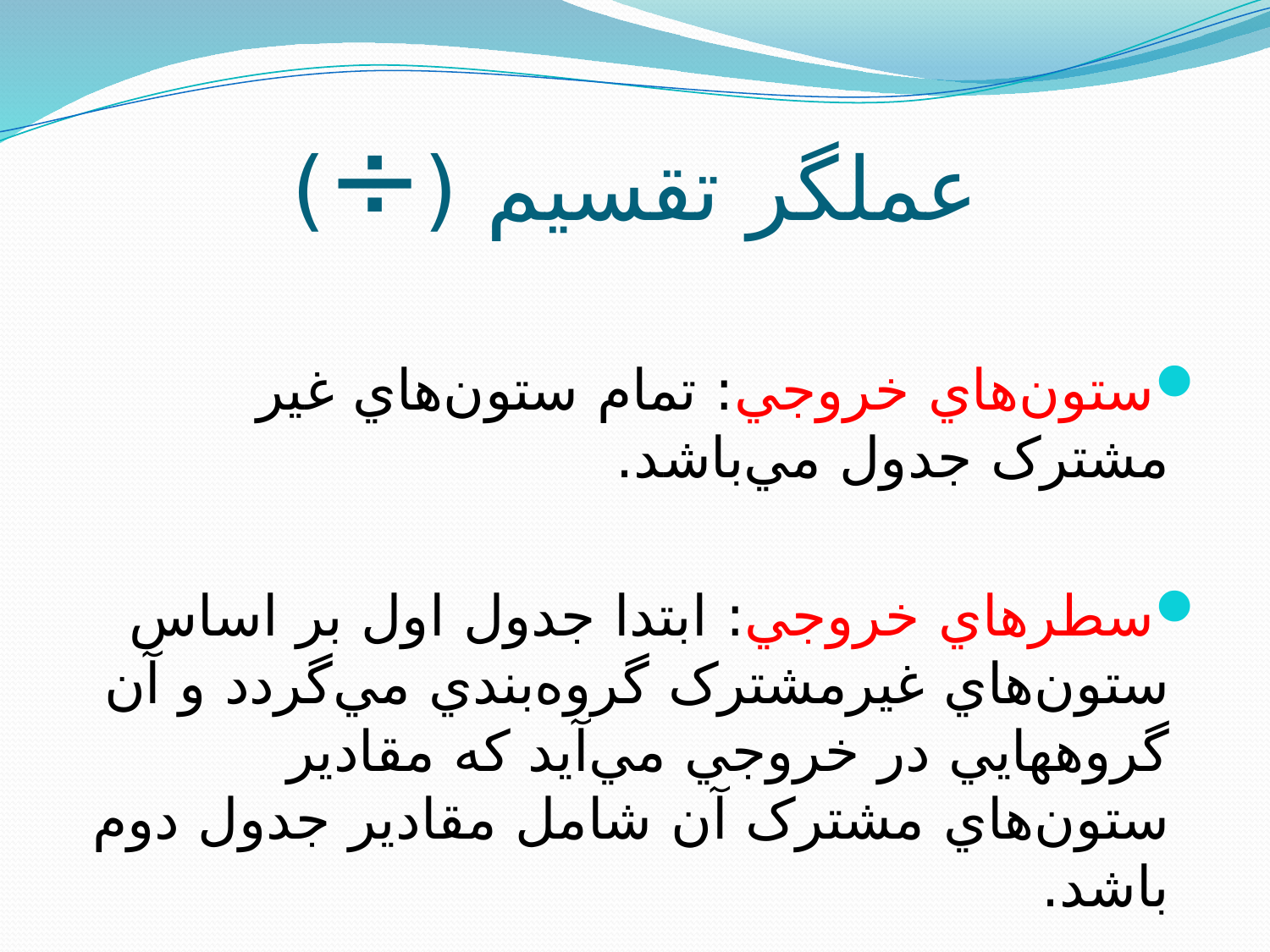

# عملگر تقسيم (÷)

ستون‌هاي خروجي: تمام ستون‌هاي غير مشترک جدول مي‌باشد.

سطرهاي خروجي: ابتدا جدول اول بر اساس ستون‌هاي غيرمشترک گروه‌بندي مي‌گردد و آن گروههايي در خروجي مي‌آيد که مقادير ستون‌هاي مشترک آن شامل مقادير جدول دوم باشد.